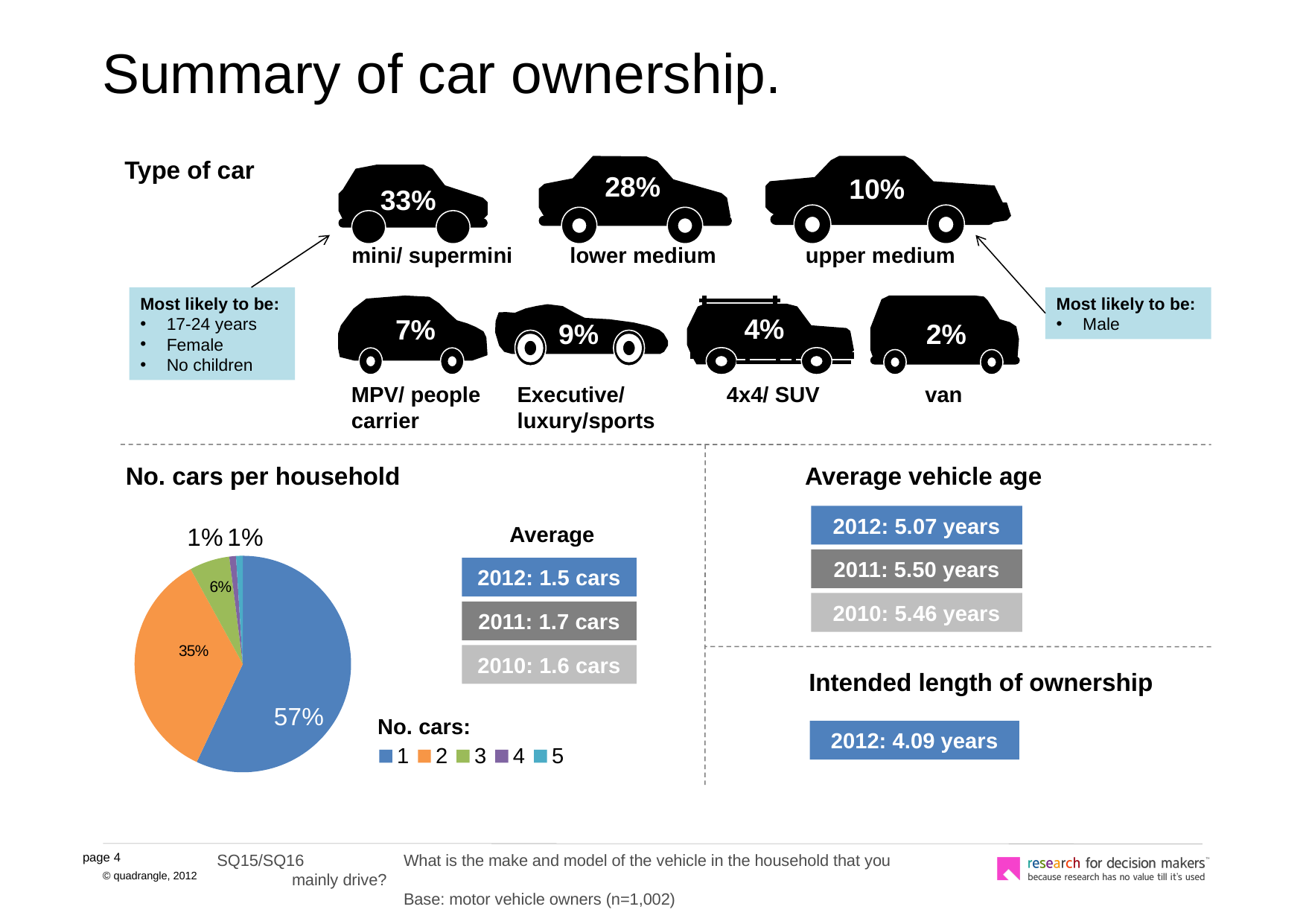

# Summary of car ownership.
Type of car

28%

10%

33%
mini/ supermini
lower medium
upper medium

7%

4%

2%

9%
MPV/ people carrier
Executive/ luxury/sports
4x4/ SUV
van
Most likely to be:
17-24 years
Female
No children
Most likely to be:
Male
No. cars per household
Average vehicle age
2012: 5.07 years

### Chart

| Category | Column1 |
|---|---|
| 1 | 0.57 |
| 2 | 0.3500000000000003 |
| 3 | 0.06000000000000034 |
| 4 | 0.010000000000000083 |
| 5 | 0.010000000000000083 |
No. cars:
Average
2011: 5.50 years
2012: 1.5 cars
2010: 5.46 years
2011: 1.7 cars
2010: 1.6 cars
Intended length of ownership
2012: 4.09 years
SQ15/SQ16	What is the make and model of the vehicle in the household that you mainly drive?
		Base: motor vehicle owners (n=1,002)